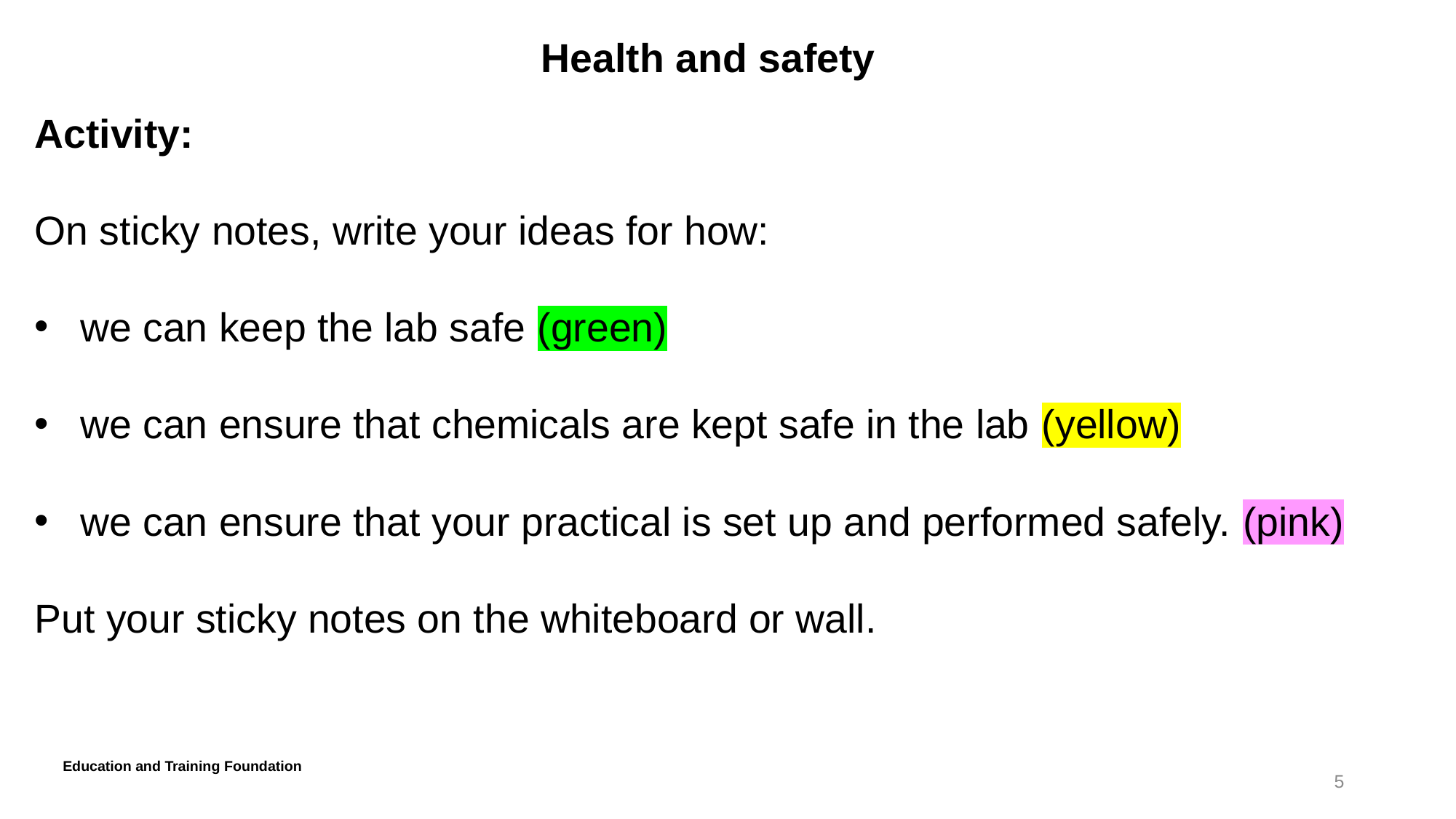

# Health and safety
Activity:
On sticky notes, write your ideas for how:
we can keep the lab safe (green)
we can ensure that chemicals are kept safe in the lab (yellow)
we can ensure that your practical is set up and performed safely. (pink)
Put your sticky notes on the whiteboard or wall.

Education and Training Foundation
5